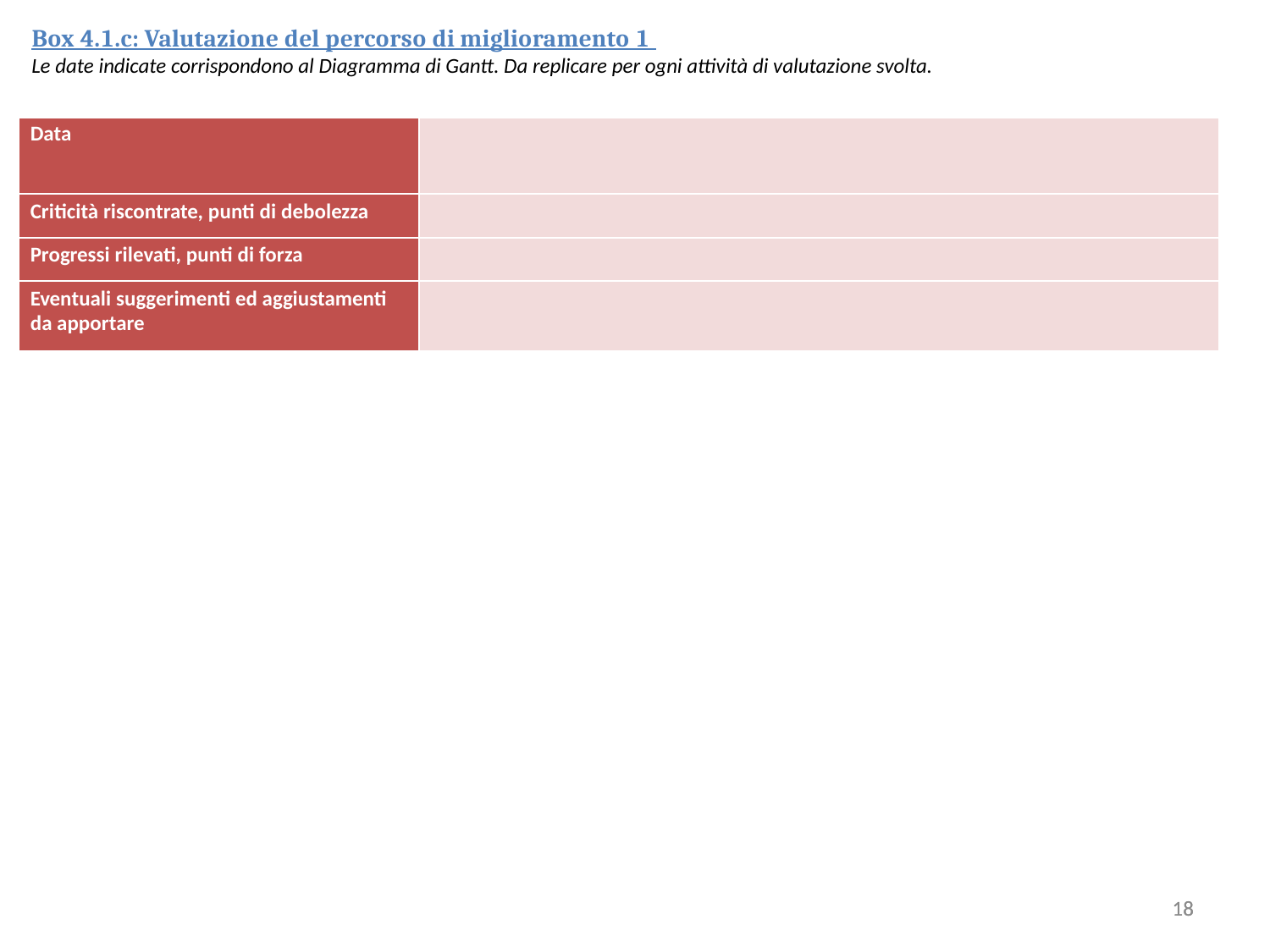

Box 4.1.c: Valutazione del percorso di miglioramento 1
Le date indicate corrispondono al Diagramma di Gantt. Da replicare per ogni attività di valutazione svolta.
| Data |  |
| --- | --- |
| Criticità riscontrate, punti di debolezza |  |
| Progressi rilevati, punti di forza |  |
| Eventuali suggerimenti ed aggiustamenti da apportare |  |
18
18